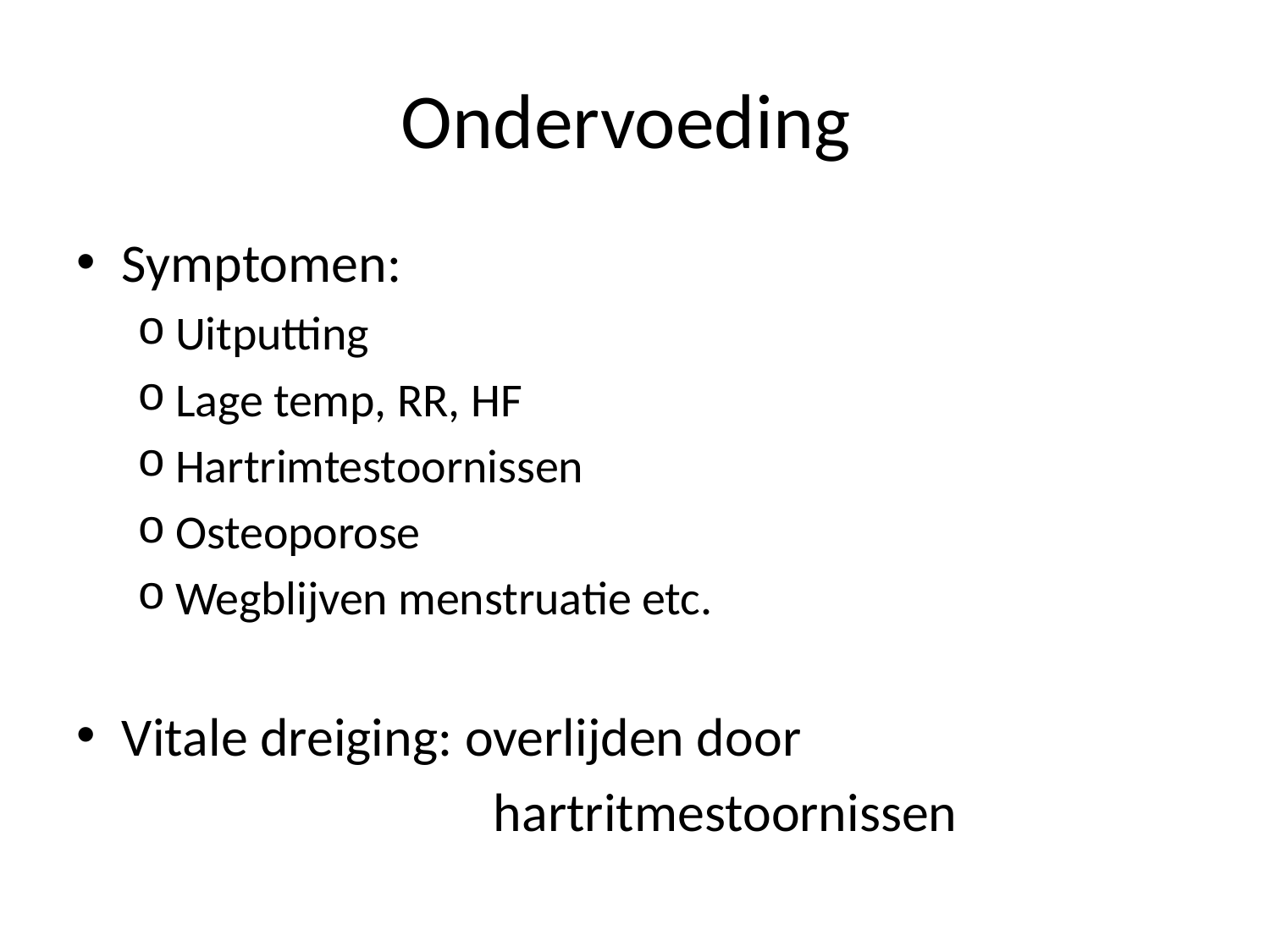

# Ondervoeding
Symptomen:
Uitputting
Lage temp, RR, HF
Hartrimtestoornissen
Osteoporose
Wegblijven menstruatie etc.

Vitale dreiging: overlijden door
                                  hartritmestoornissen